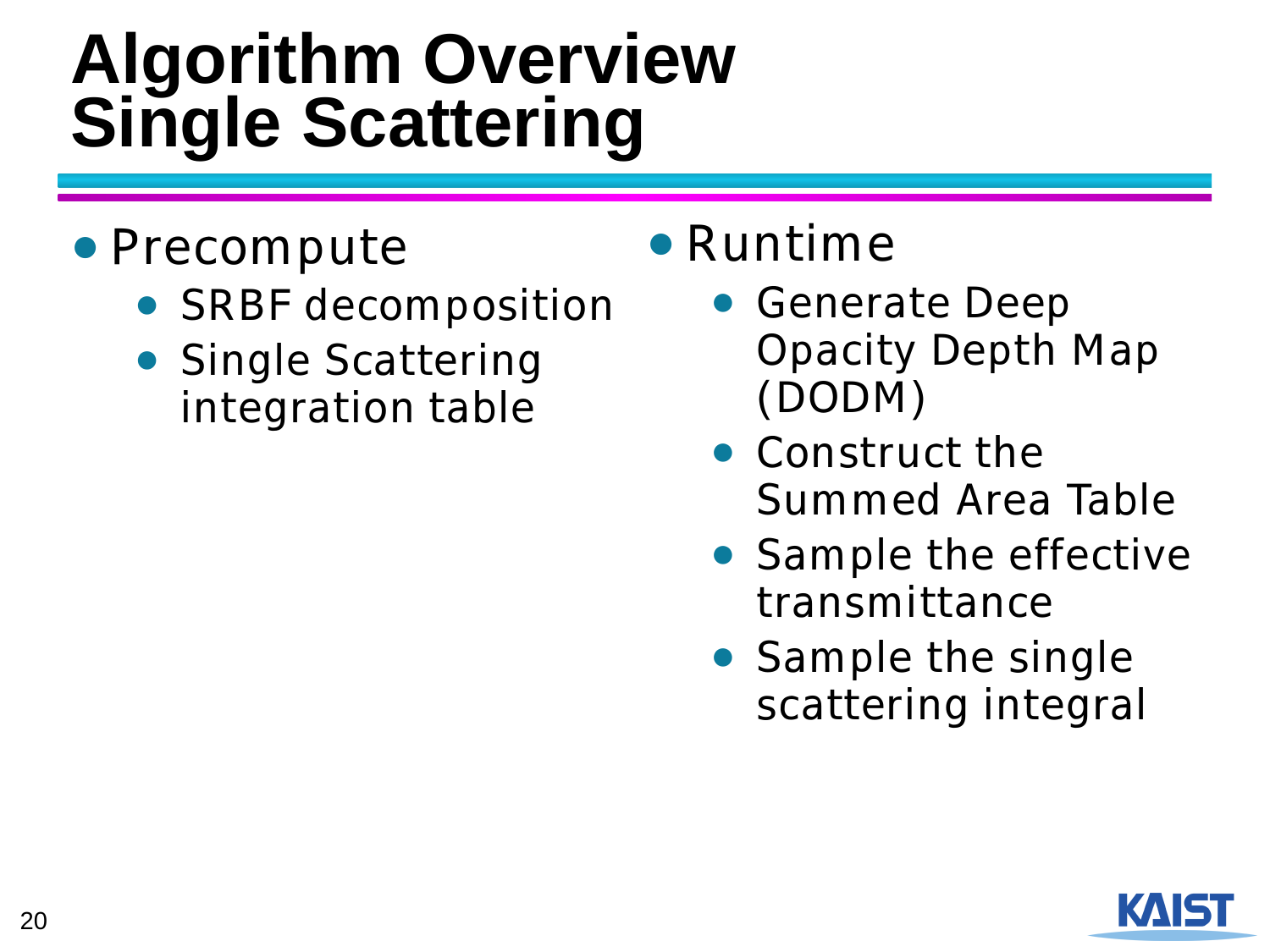

# Algorithm Overview Single Scattering
Runtime
Generate Deep Opacity Depth Map (DODM)
Construct the Summed Area Table
Sample the effective transmittance
Sample the single scattering integral

Precompute
SRBF decomposition
Single Scattering integration table